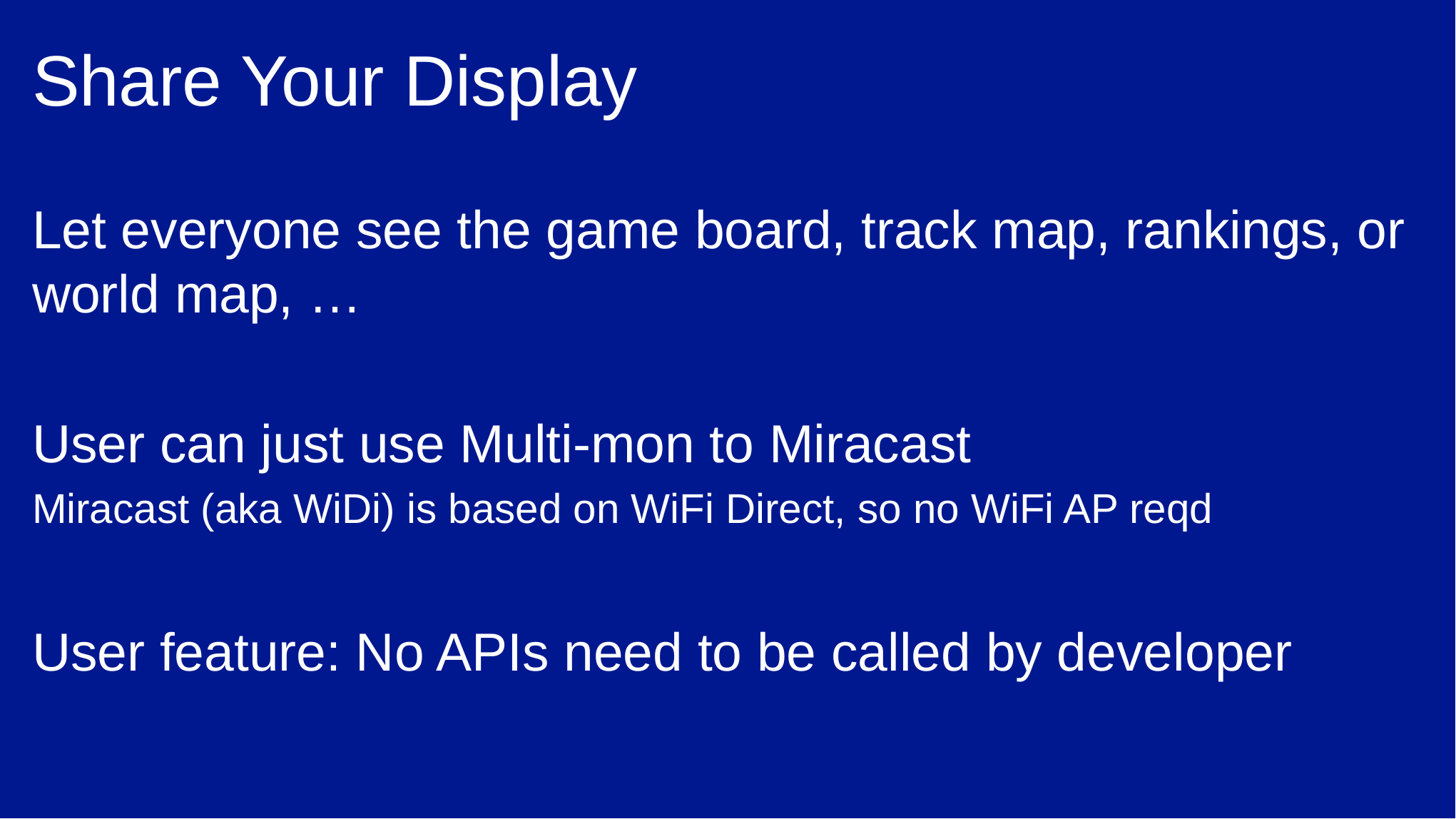

# Share Your Display
Let everyone see the game board, track map, rankings, or world map, …

User can just use Multi-mon to Miracast
Miracast (aka WiDi) is based on WiFi Direct, so no WiFi AP reqd

User feature: No APIs need to be called by developer